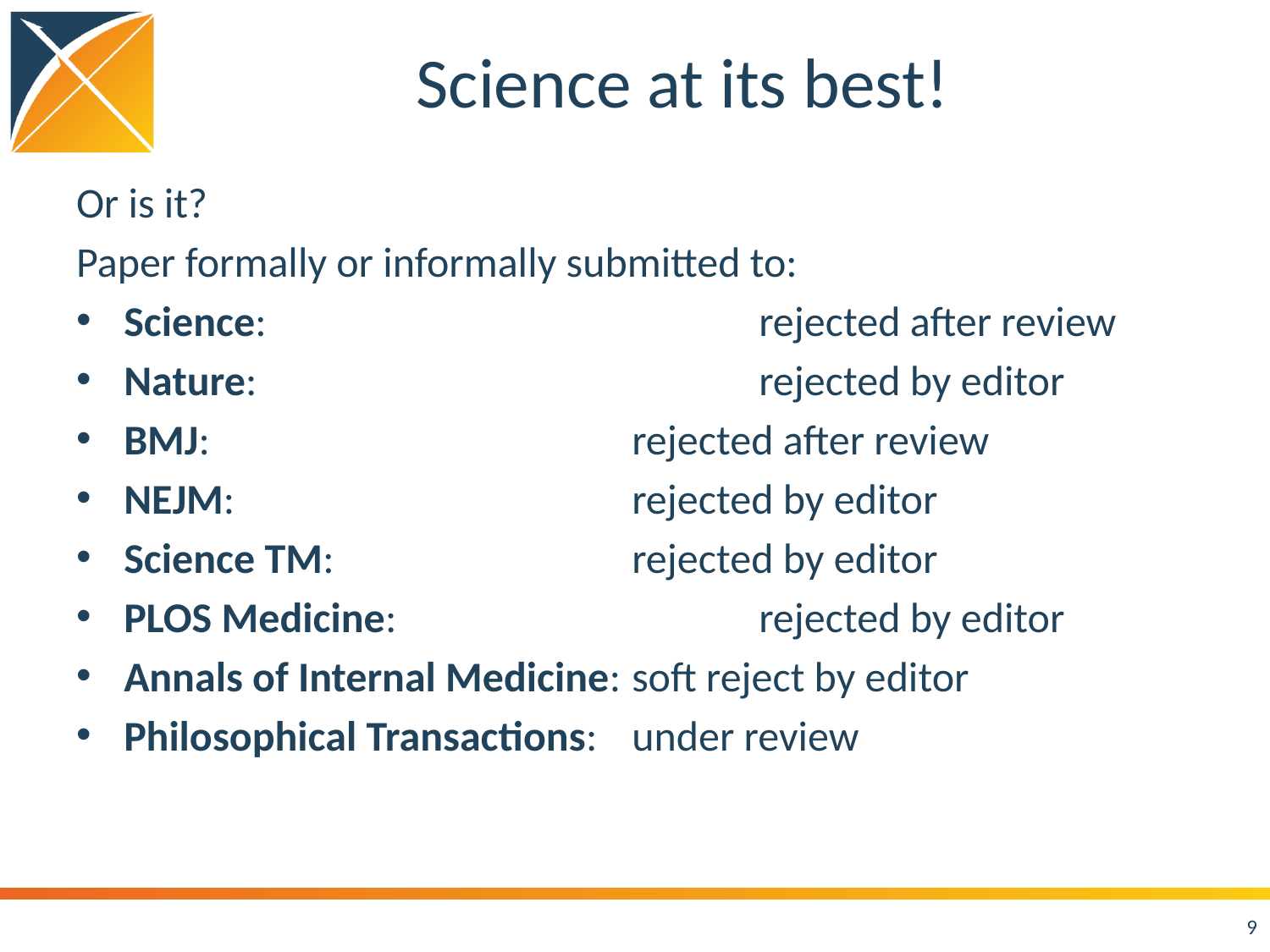

# Science at its best!
Or is it?
Paper formally or informally submitted to:
Science: 				rejected after review
Nature: 				rejected by editor
BMJ: 				rejected after review
NEJM: 				rejected by editor
Science TM:			rejected by editor
PLOS Medicine: 			rejected by editor
Annals of Internal Medicine: 	soft reject by editor
Philosophical Transactions:	under review

9